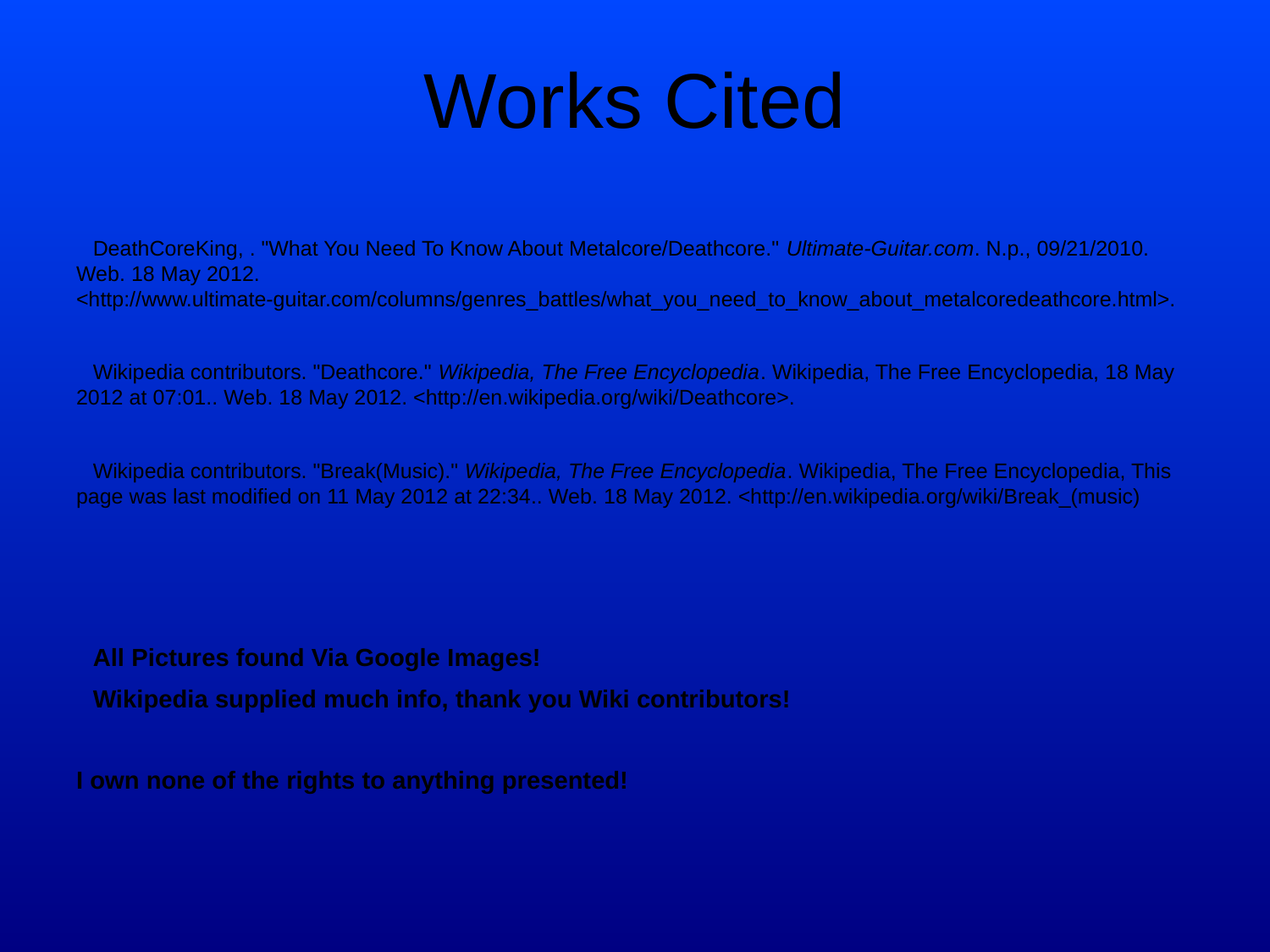

# Works Cited
DeathCoreKing, . "What You Need To Know About Metalcore/Deathcore." Ultimate-Guitar.com. N.p., 09/21/2010. Web. 18 May 2012. <http://www.ultimate-guitar.com/columns/genres_battles/what_you_need_to_know_about_metalcoredeathcore.html>.

Wikipedia contributors. "Deathcore." Wikipedia, The Free Encyclopedia. Wikipedia, The Free Encyclopedia, 18 May 2012 at 07:01.. Web. 18 May 2012. <http://en.wikipedia.org/wiki/Deathcore>.

Wikipedia contributors. "Break(Music)." Wikipedia, The Free Encyclopedia. Wikipedia, The Free Encyclopedia, This page was last modified on 11 May 2012 at 22:34.. Web. 18 May 2012. <http://en.wikipedia.org/wiki/Break_(music)

All Pictures found Via Google Images!
Wikipedia supplied much info, thank you Wiki contributors!

I own none of the rights to anything presented!